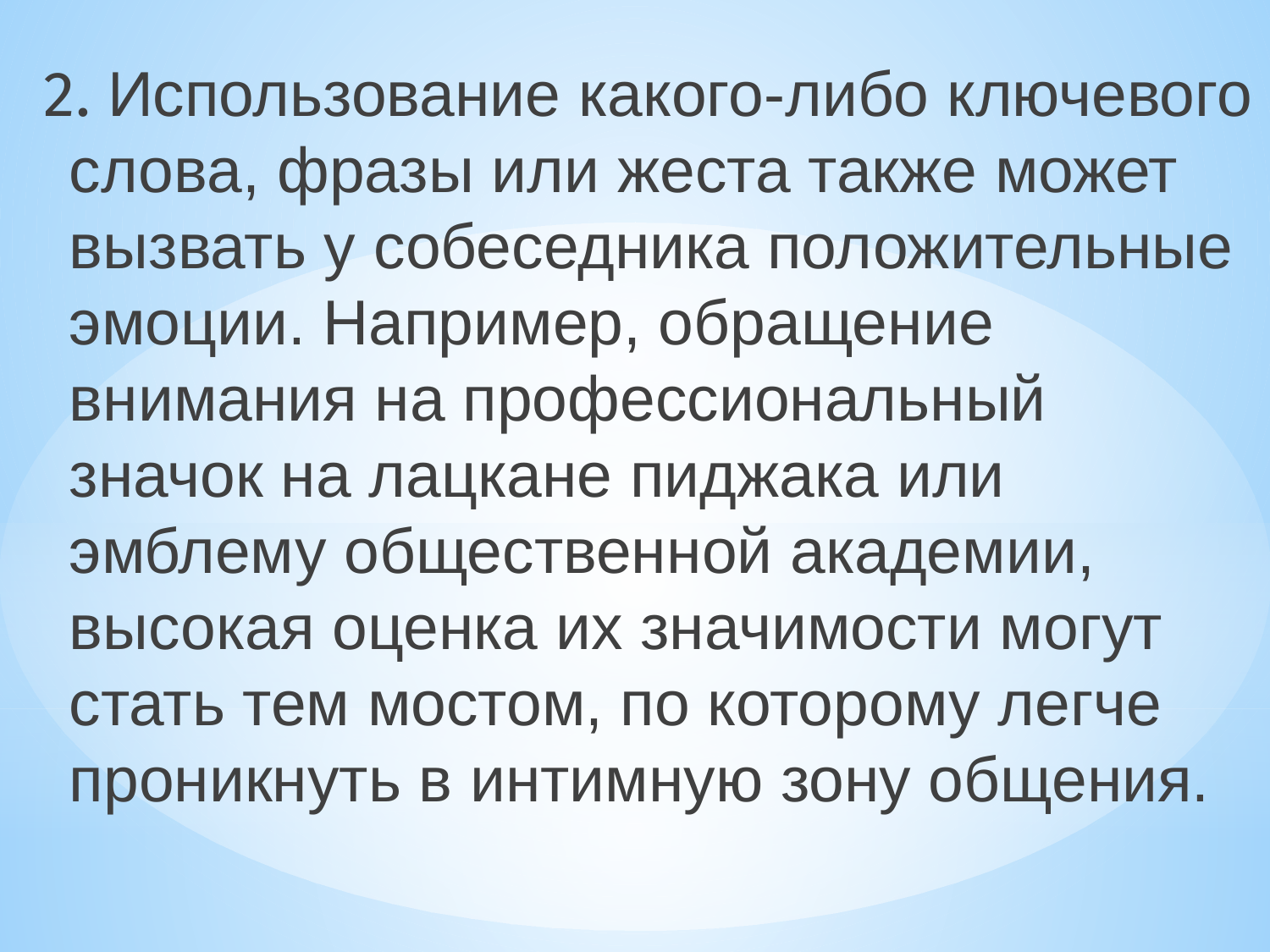

2. Использование какого-либо ключевого слова, фразы или жеста также может вызвать у собеседника положительные эмоции. Например, обращение внимания на профессиональный значок на лацкане пиджака или эмблему общественной академии, высокая оценка их значимости могут стать тем мостом, по которому легче проникнуть в интимную зону общения.
#